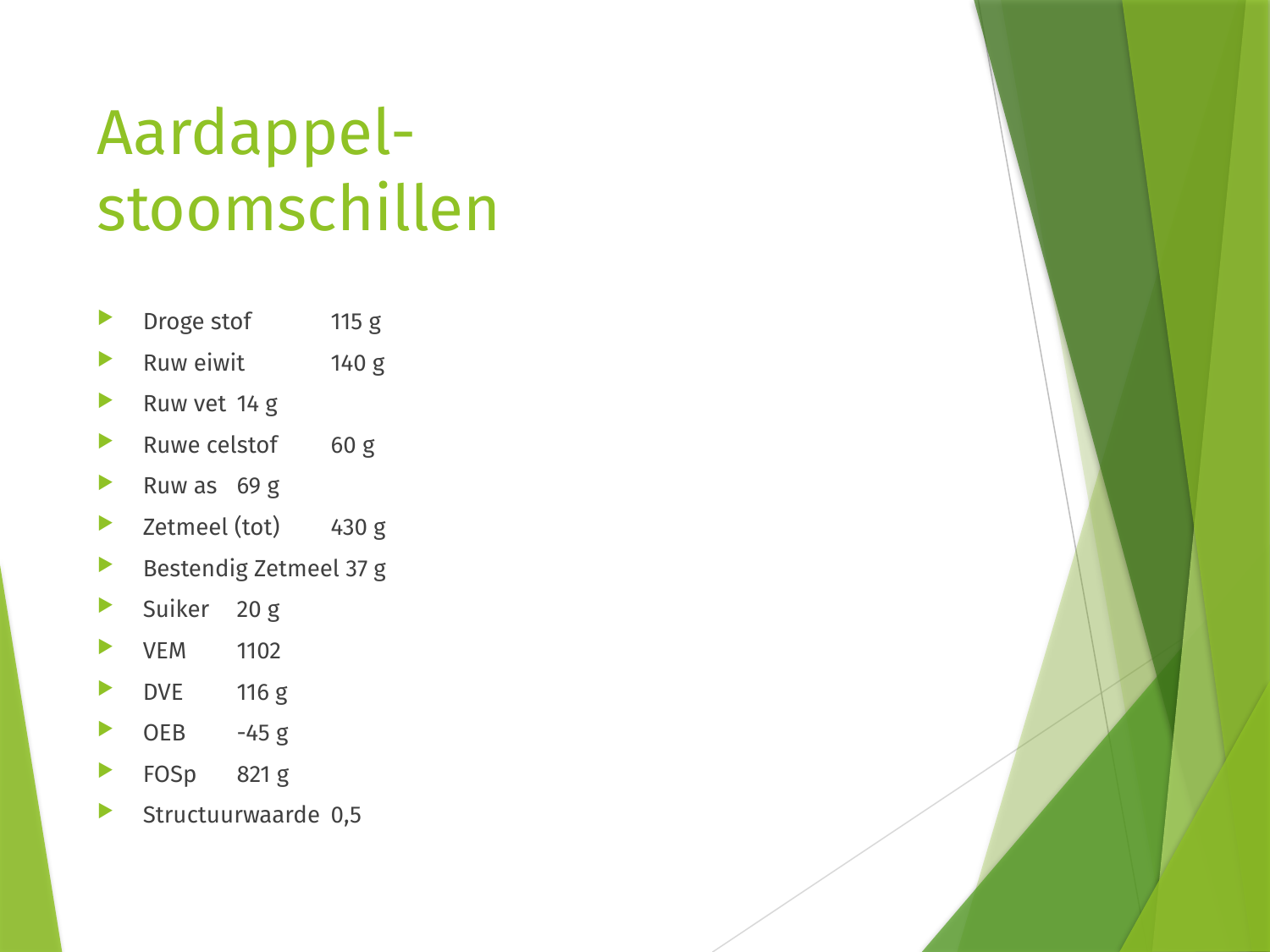

# Aardappel- stoomschillen
Droge stof 		115 g
Ruw eiwit 		140 g
Ruw vet 		14 g
Ruwe celstof 	60 g
Ruw as 		69 g
Zetmeel (tot) 	430 g
Bestendig Zetmeel 37 g
Suiker 			20 g
VEM 			1102
DVE 			116 g
OEB 			-45 g
FOSp 			821 g
Structuurwaarde 	0,5